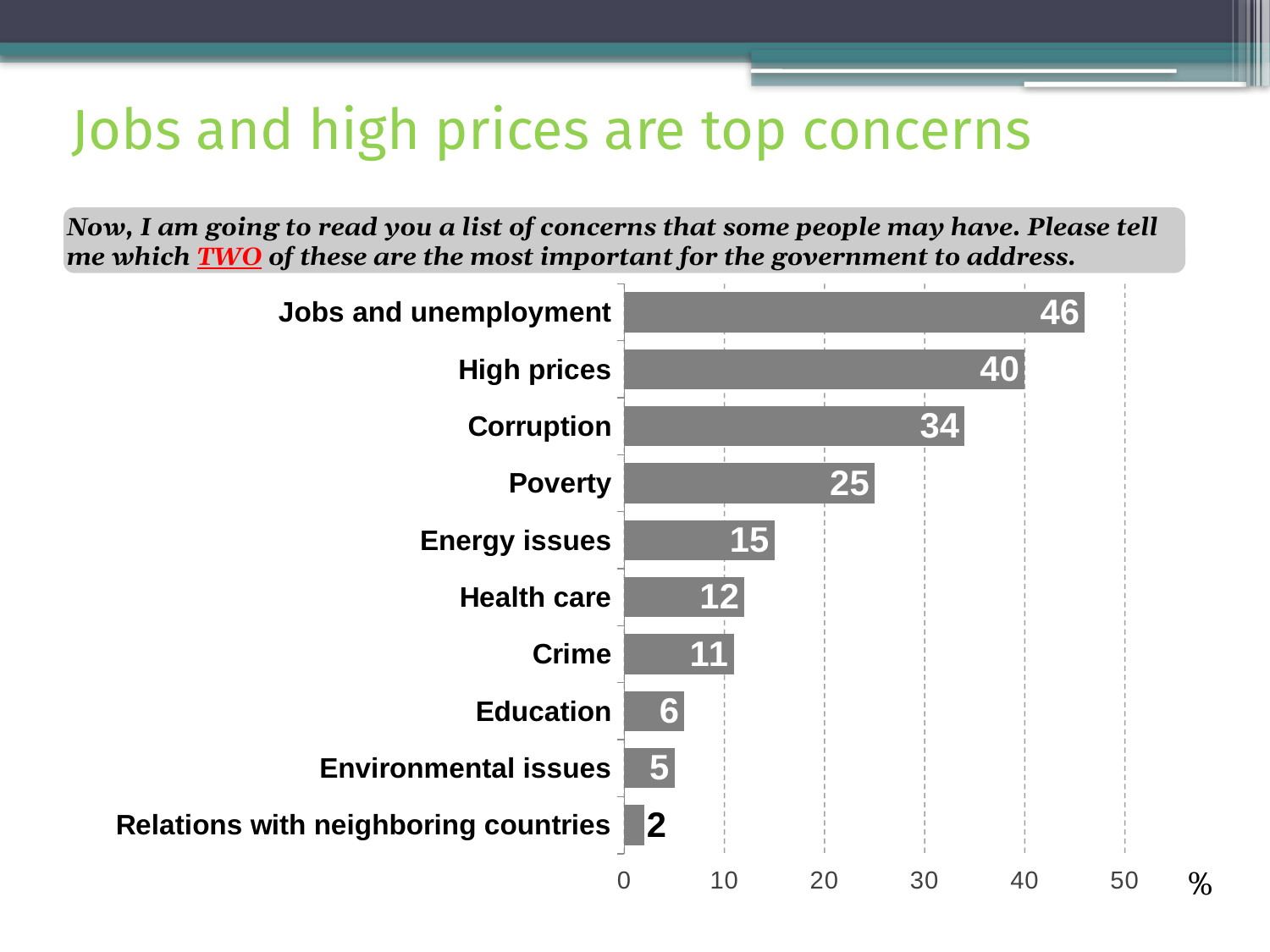

Jobs and high prices are top concerns
Now, I am going to read you a list of concerns that some people may have. Please tell me which TWO of these are the most important for the government to address.

### Chart

| Category |  |
|---|---|
| Relations with neighboring countries | 2.0 |
| Environmental issues | 5.0 |
| Education | 6.0 |
| Crime | 11.0 |
| Health care | 12.0 |
| Energy issues | 15.0 |
| Poverty | 25.0 |
| Corruption | 34.0 |
| High prices | 40.0 |
| Jobs and unemployment | 46.0 |
%